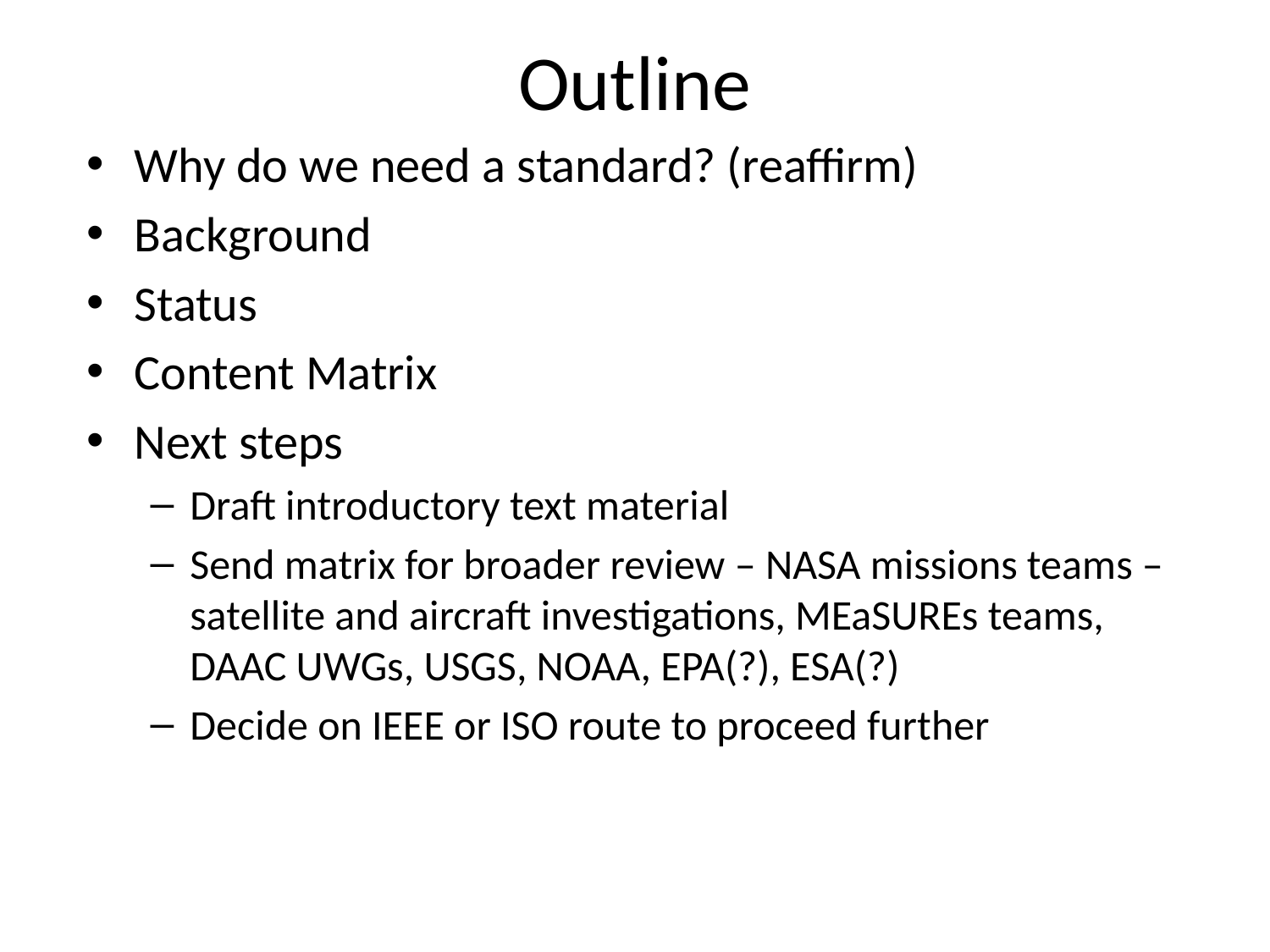

# Outline
Why do we need a standard? (reaffirm)
Background
Status
Content Matrix
Next steps
Draft introductory text material
Send matrix for broader review – NASA missions teams – satellite and aircraft investigations, MEaSUREs teams, DAAC UWGs, USGS, NOAA, EPA(?), ESA(?)
Decide on IEEE or ISO route to proceed further